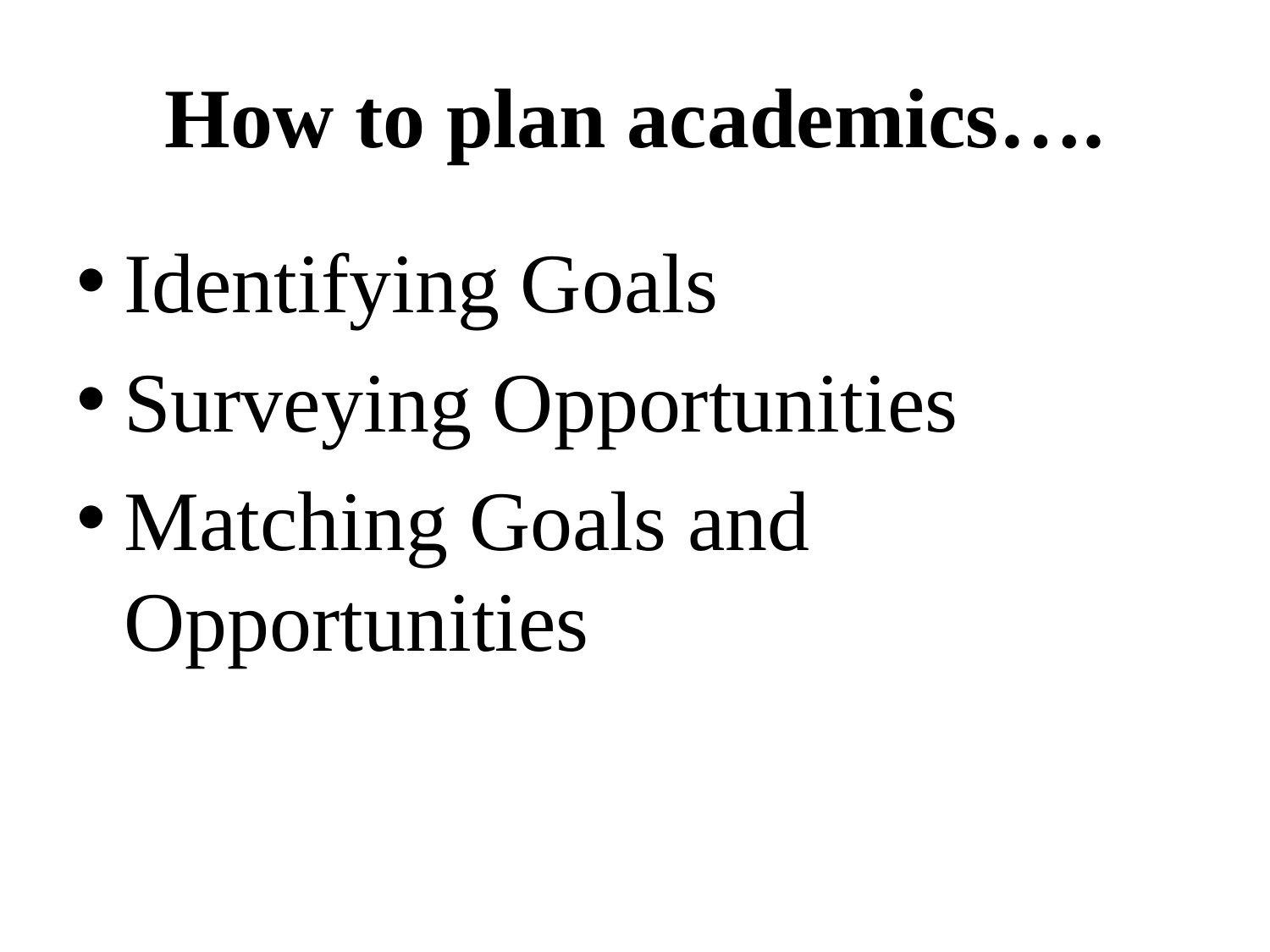

# How to plan academics….
Identifying Goals
Surveying Opportunities
Matching Goals and Opportunities